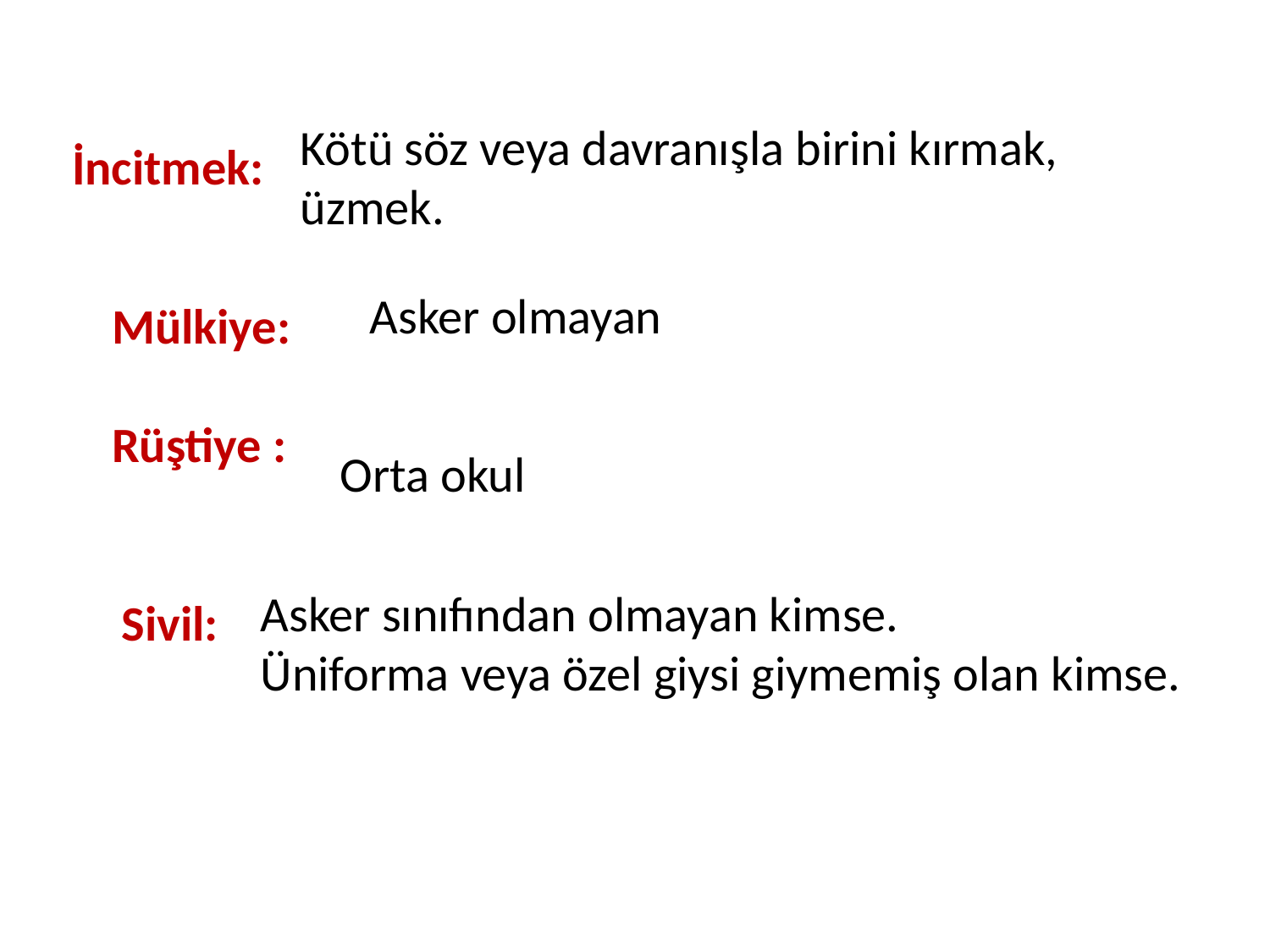

Kötü söz veya davranışla birini kırmak, üzmek.
İncitmek:
Asker olmayan
Mülkiye:
Rüştiye :
Orta okul
Asker sınıfından olmayan kimse.
Üniforma veya özel giysi giymemiş olan kimse.
Sivil: